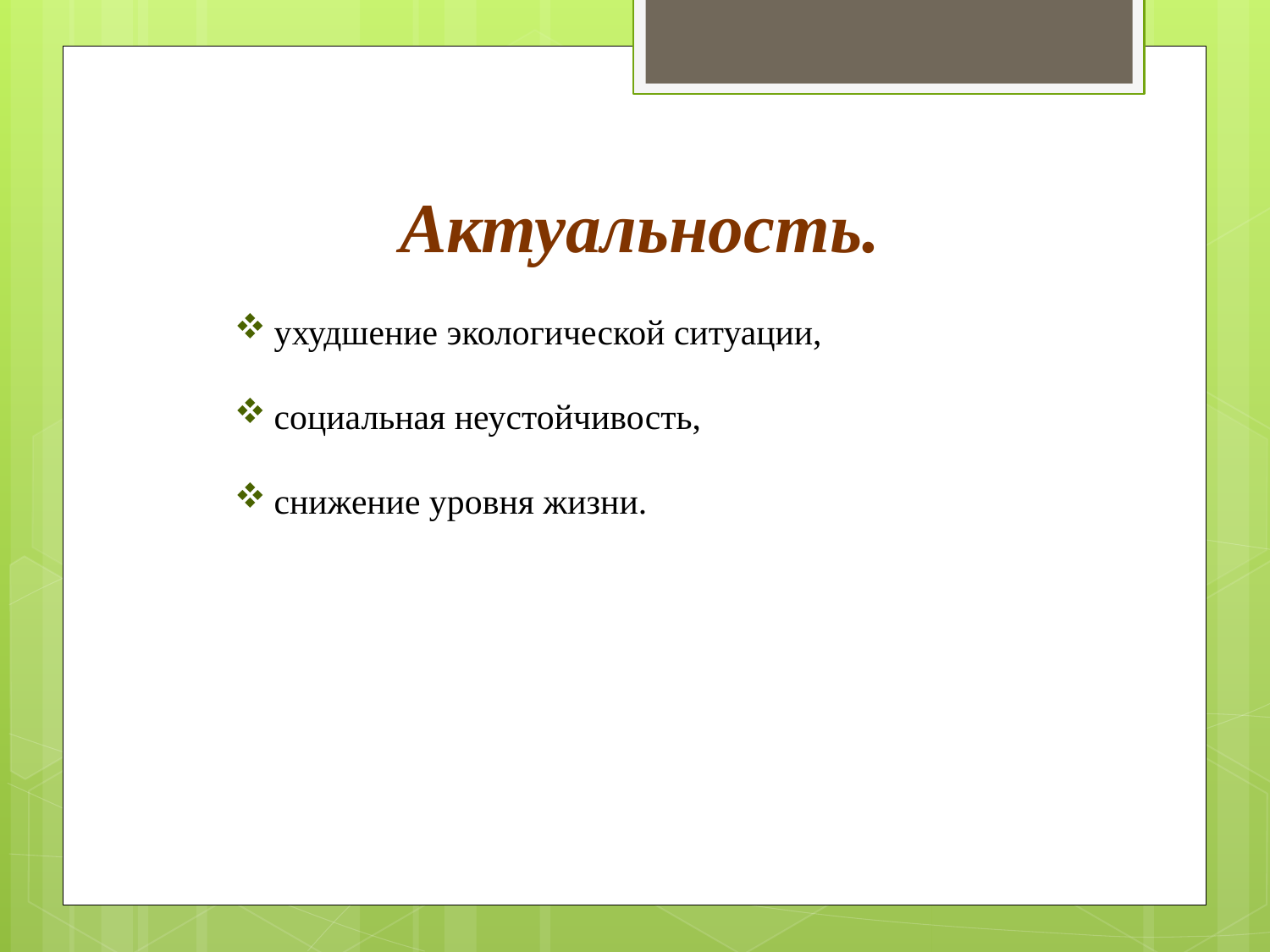

Актуальность.

ухудшение экологической ситуации,

социальная неустойчивость,

снижение уровня жизни.